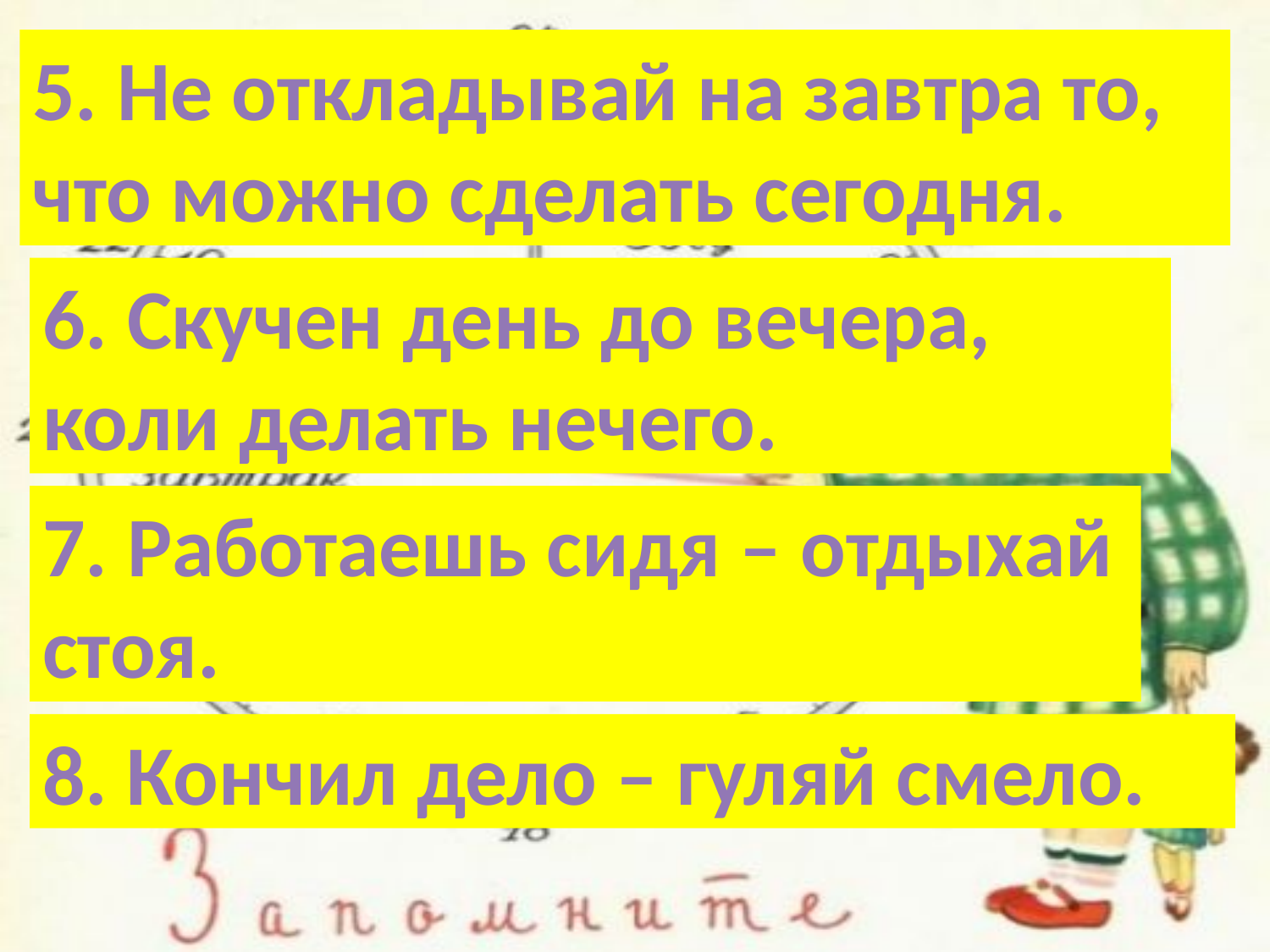

5. Не откладывай на завтра то, что можно сделать сегодня.
6. Скучен день до вечера, коли делать нечего.
7. Работаешь сидя – отдыхай стоя.
8. Кончил дело – гуляй смело.